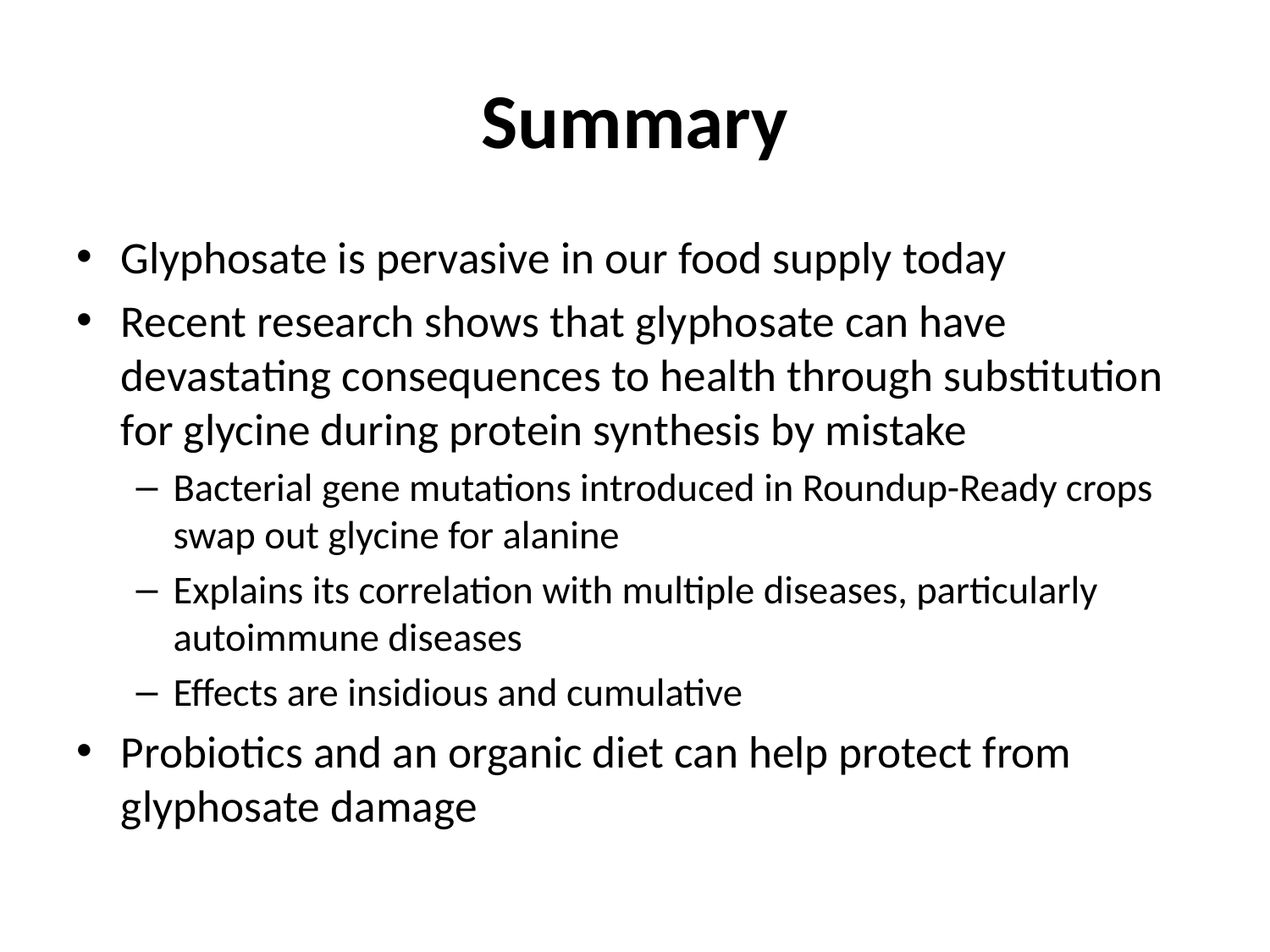

# Summary
Glyphosate is pervasive in our food supply today
Recent research shows that glyphosate can have devastating consequences to health through substitution for glycine during protein synthesis by mistake
Bacterial gene mutations introduced in Roundup-Ready crops swap out glycine for alanine
Explains its correlation with multiple diseases, particularly autoimmune diseases
Effects are insidious and cumulative
Probiotics and an organic diet can help protect from glyphosate damage